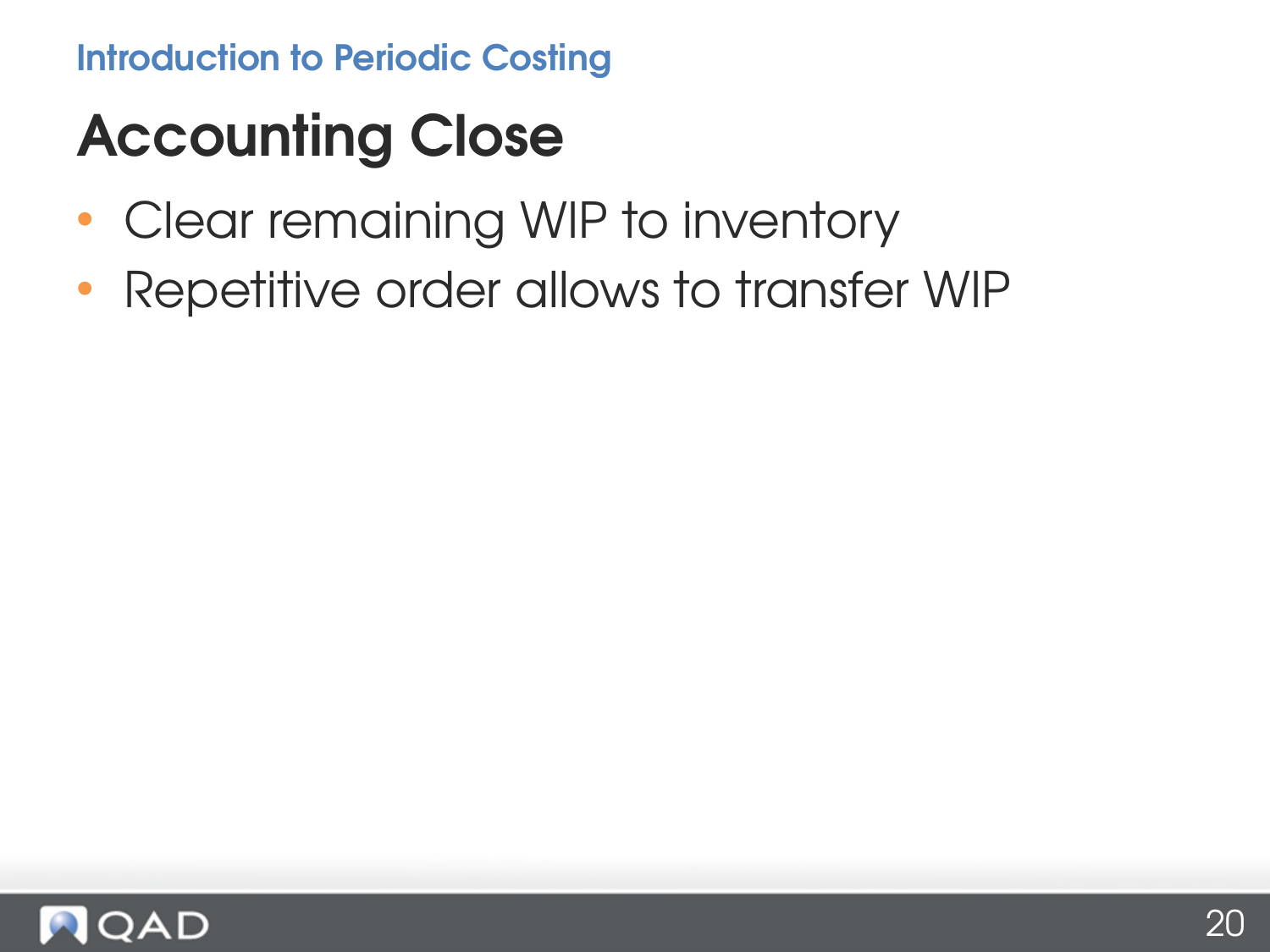

Introduction to Periodic Costing
# Accounting Close
Clear remaining WIP to inventory
Repetitive order allows to transfer WIP
20